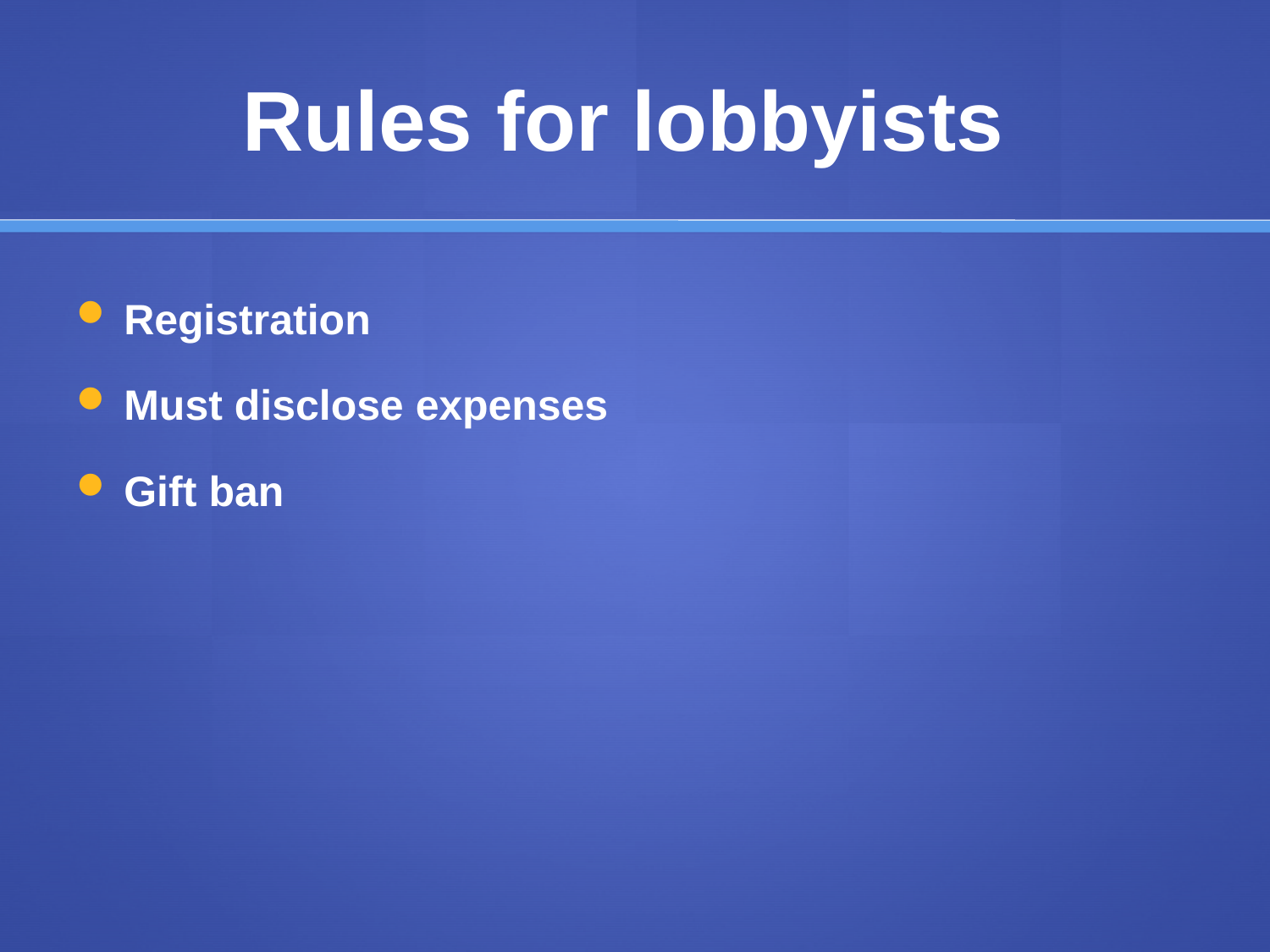

# Rules for lobbyists
Registration
Must disclose expenses
Gift ban